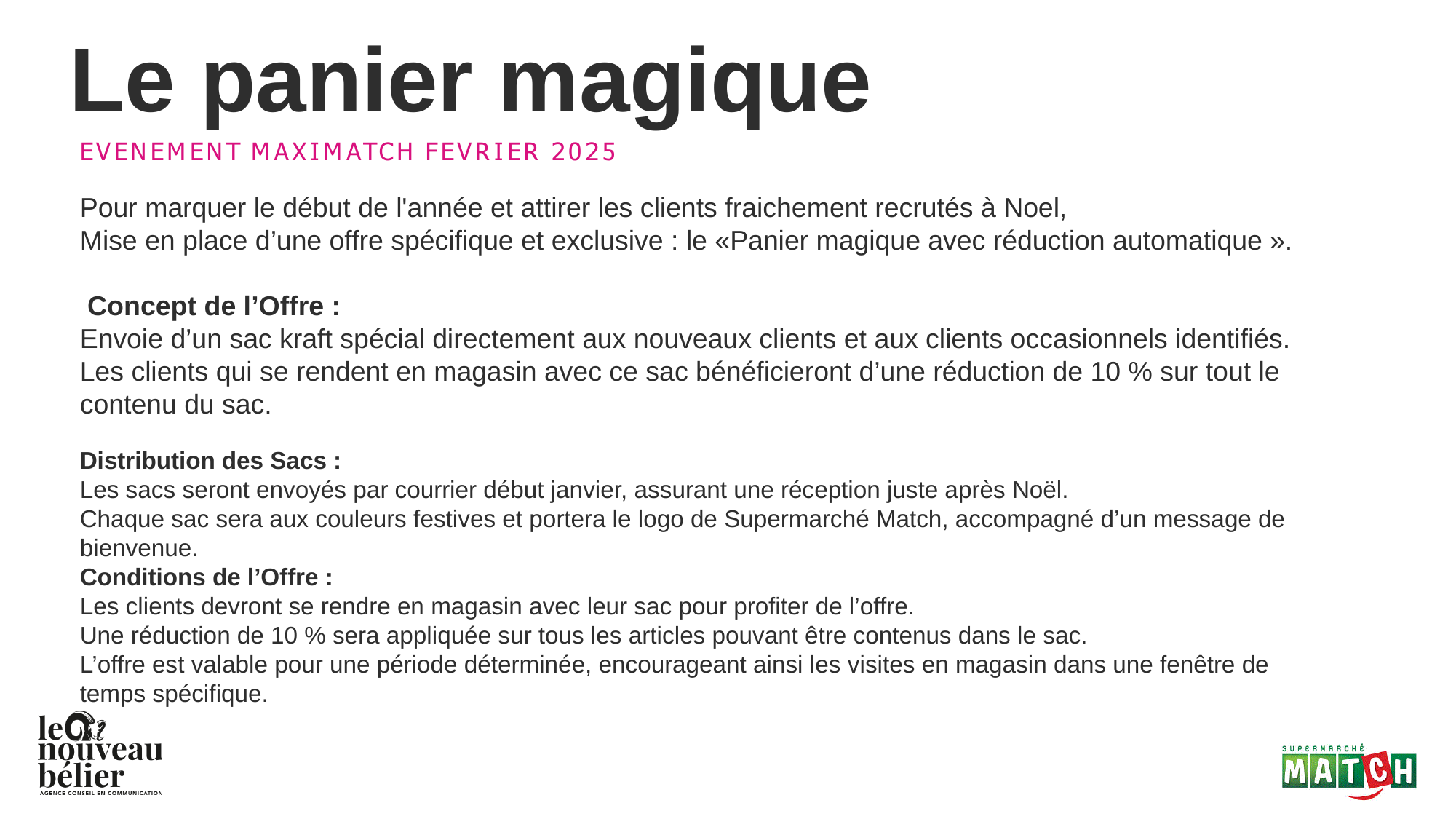

Le panier magique
EvENEMENT MAXIMATCH FEVRIER 2025
# Pour marquer le début de l'année et attirer les clients fraichement recrutés à Noel, Mise en place d’une offre spécifique et exclusive : le «Panier magique avec réduction automatique ». Concept de l’Offre : Envoie d’un sac kraft spécial directement aux nouveaux clients et aux clients occasionnels identifiés. Les clients qui se rendent en magasin avec ce sac bénéficieront d’une réduction de 10 % sur tout le contenu du sac. Distribution des Sacs : Les sacs seront envoyés par courrier début janvier, assurant une réception juste après Noël. Chaque sac sera aux couleurs festives et portera le logo de Supermarché Match, accompagné d’un message de bienvenue. Conditions de l’Offre : Les clients devront se rendre en magasin avec leur sac pour profiter de l’offre. Une réduction de 10 % sera appliquée sur tous les articles pouvant être contenus dans le sac. L’offre est valable pour une période déterminée, encourageant ainsi les visites en magasin dans une fenêtre de temps spécifique.